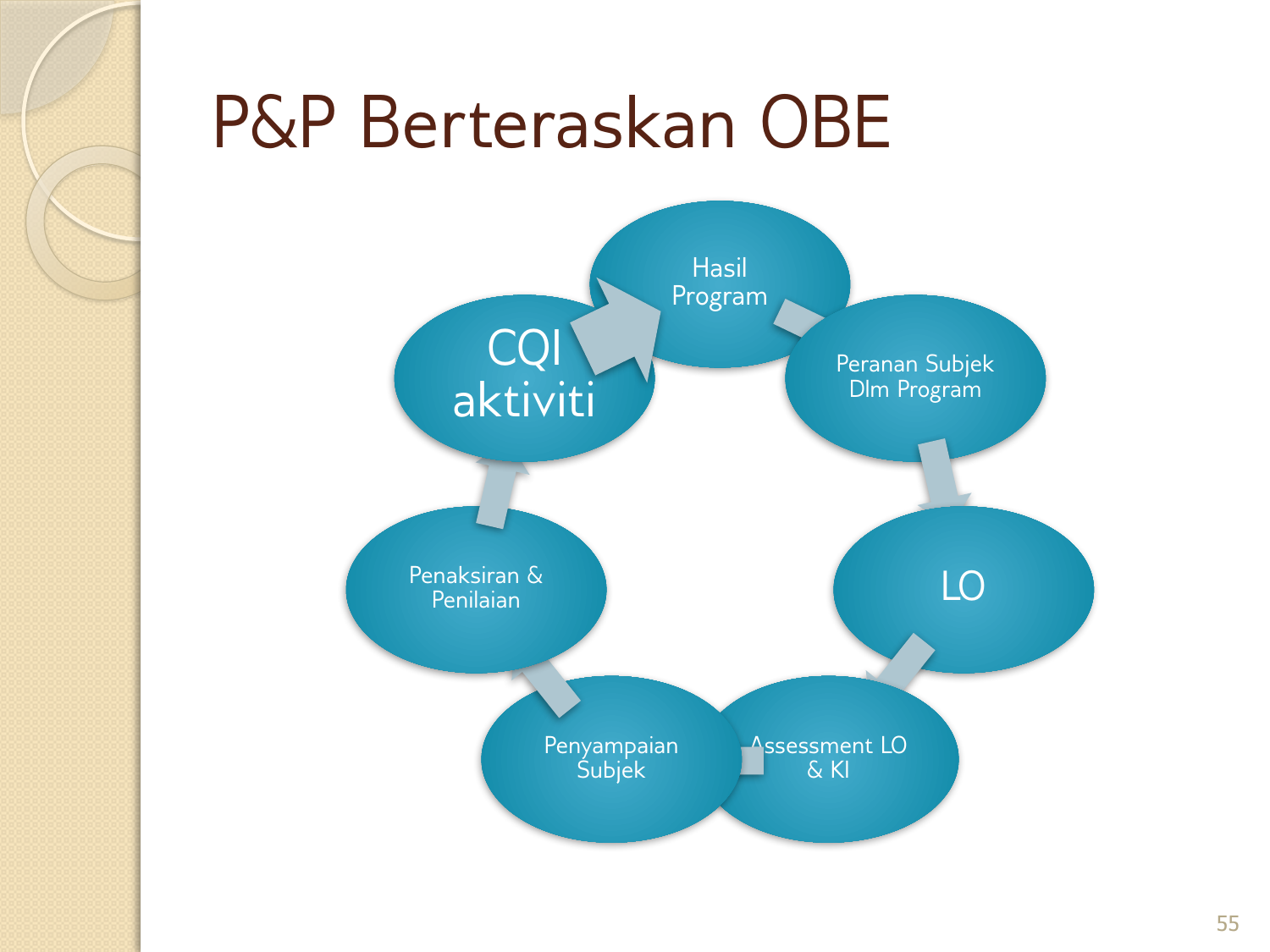

# P&P Berteraskan OBE
Hasil Program
LO
Assessment LO & KI
Penyampaian Subjek
Penaksiran & Penilaian
Peranan Subjek Dlm Program
CQI aktiviti
55